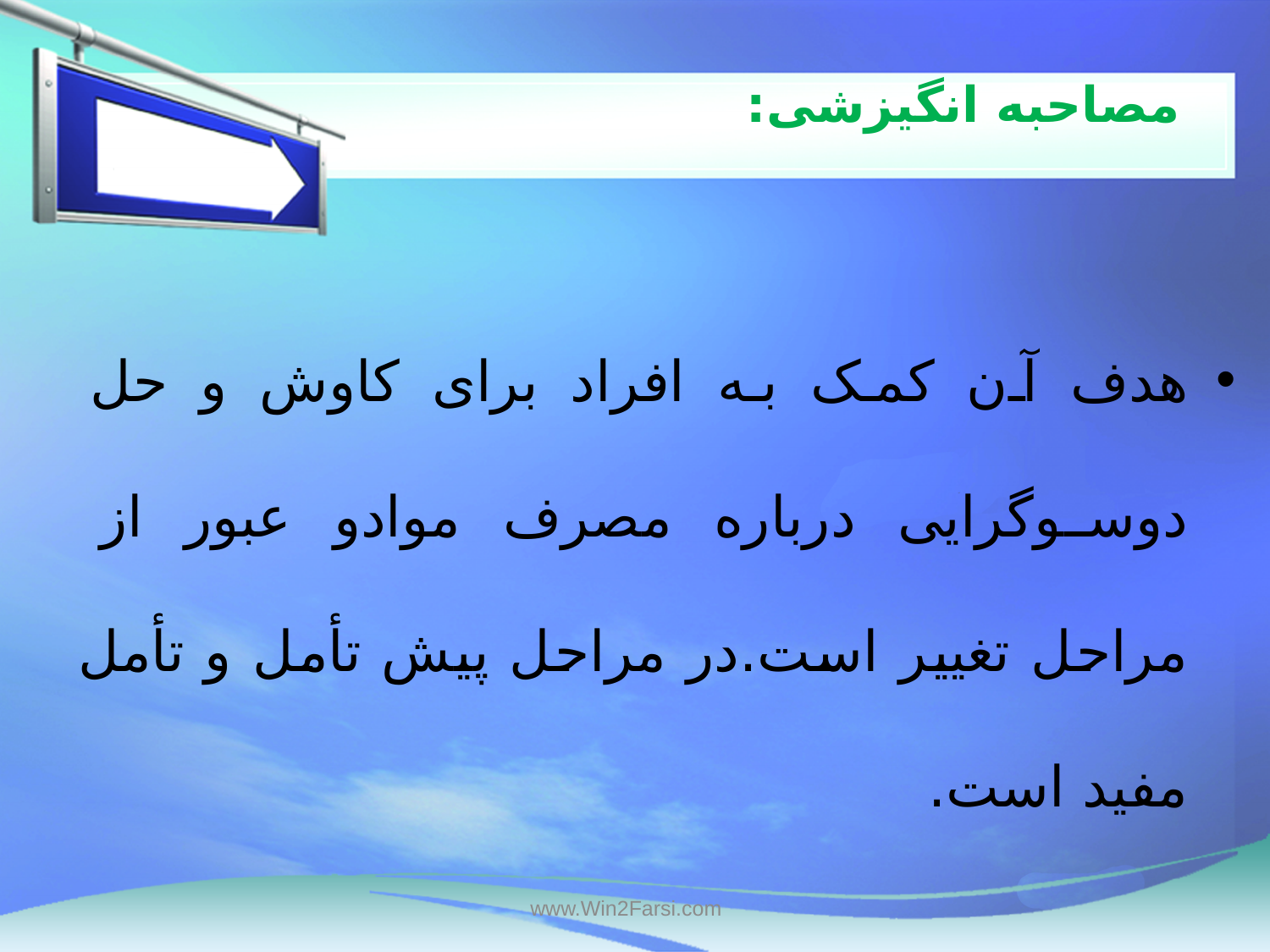

# مصاحبه انگیزشی:
هدف آن کمک به افراد برای کاوش و حل دوسوگرایی درباره مصرف موادو عبور از مراحل تغییر است.در مراحل پیش تأمل و تأمل مفید است.

www.Win2Farsi.com